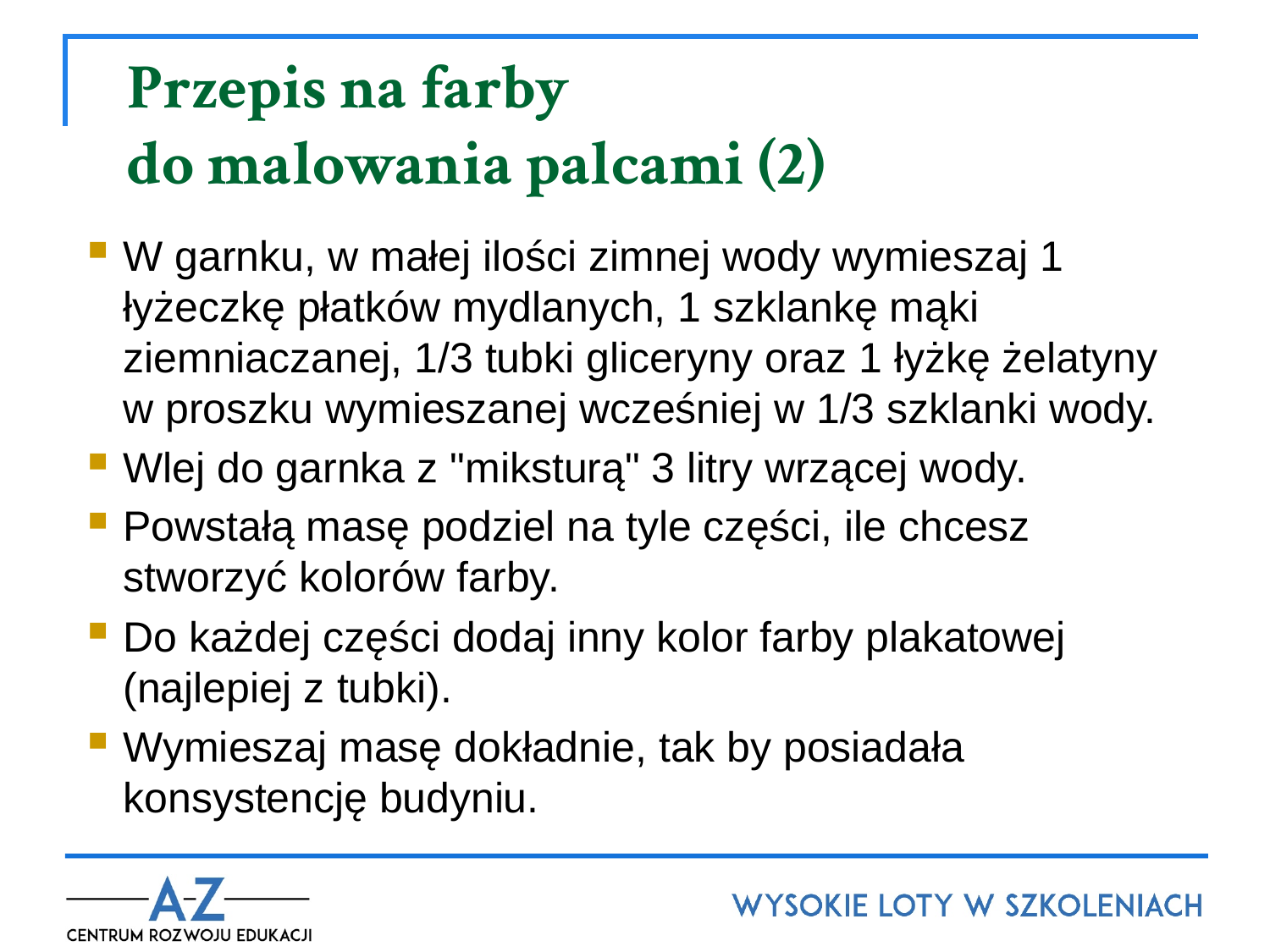

# Przepis na farby do malowania palcami (2)
W garnku, w małej ilości zimnej wody wymieszaj 1 łyżeczkę płatków mydlanych, 1 szklankę mąki ziemniaczanej, 1/3 tubki gliceryny oraz 1 łyżkę żelatyny w proszku wymieszanej wcześniej w 1/3 szklanki wody.
Wlej do garnka z "miksturą" 3 litry wrzącej wody.
Powstałą masę podziel na tyle części, ile chcesz stworzyć kolorów farby.
Do każdej części dodaj inny kolor farby plakatowej (najlepiej z tubki).
Wymieszaj masę dokładnie, tak by posiadała konsystencję budyniu.